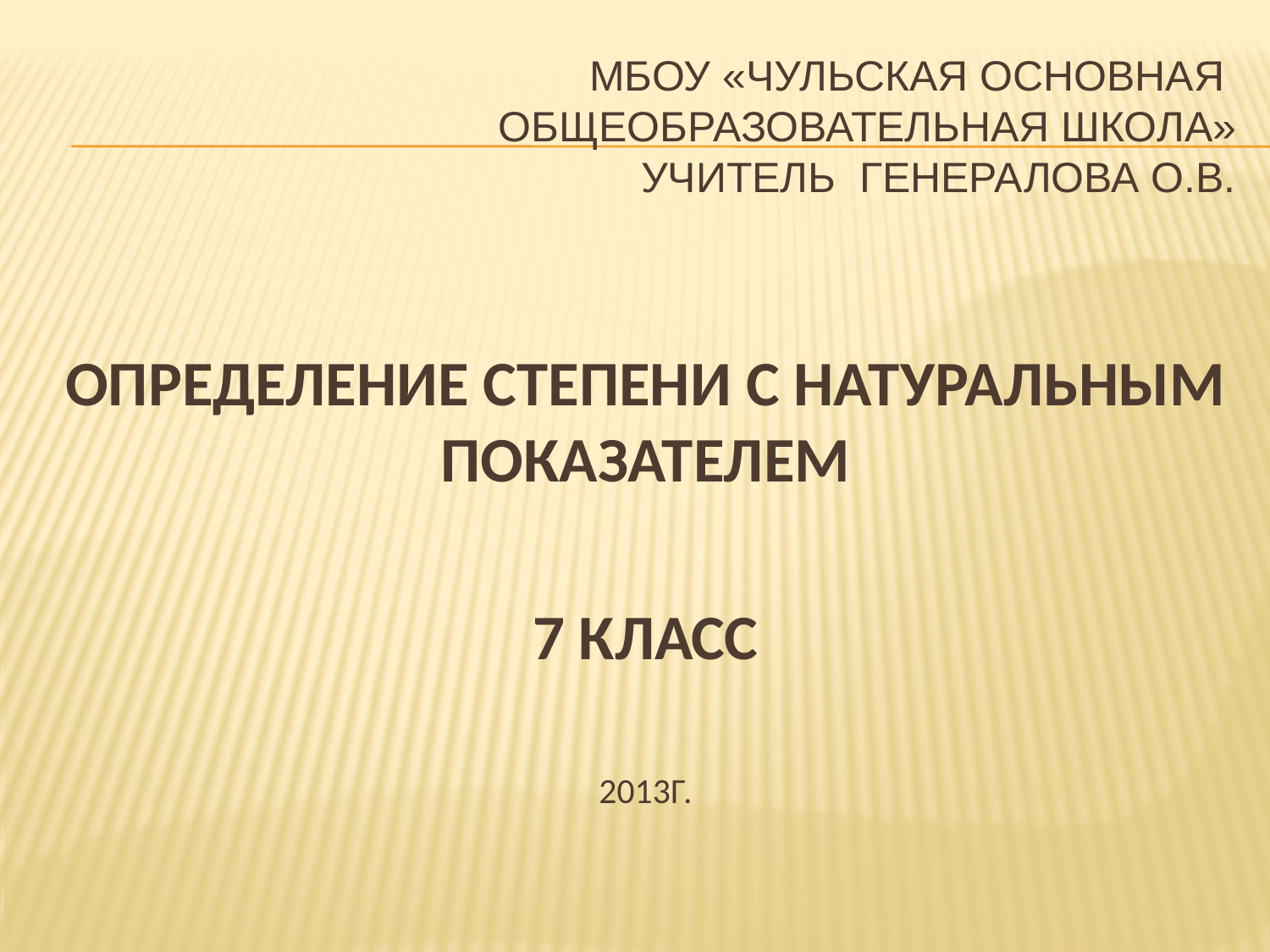

# МБОУ «чульская основная общеобразовательная школа» Учитель  Генералова О.В.
Определение степени с натуральным показателем

7 класс

2013г.